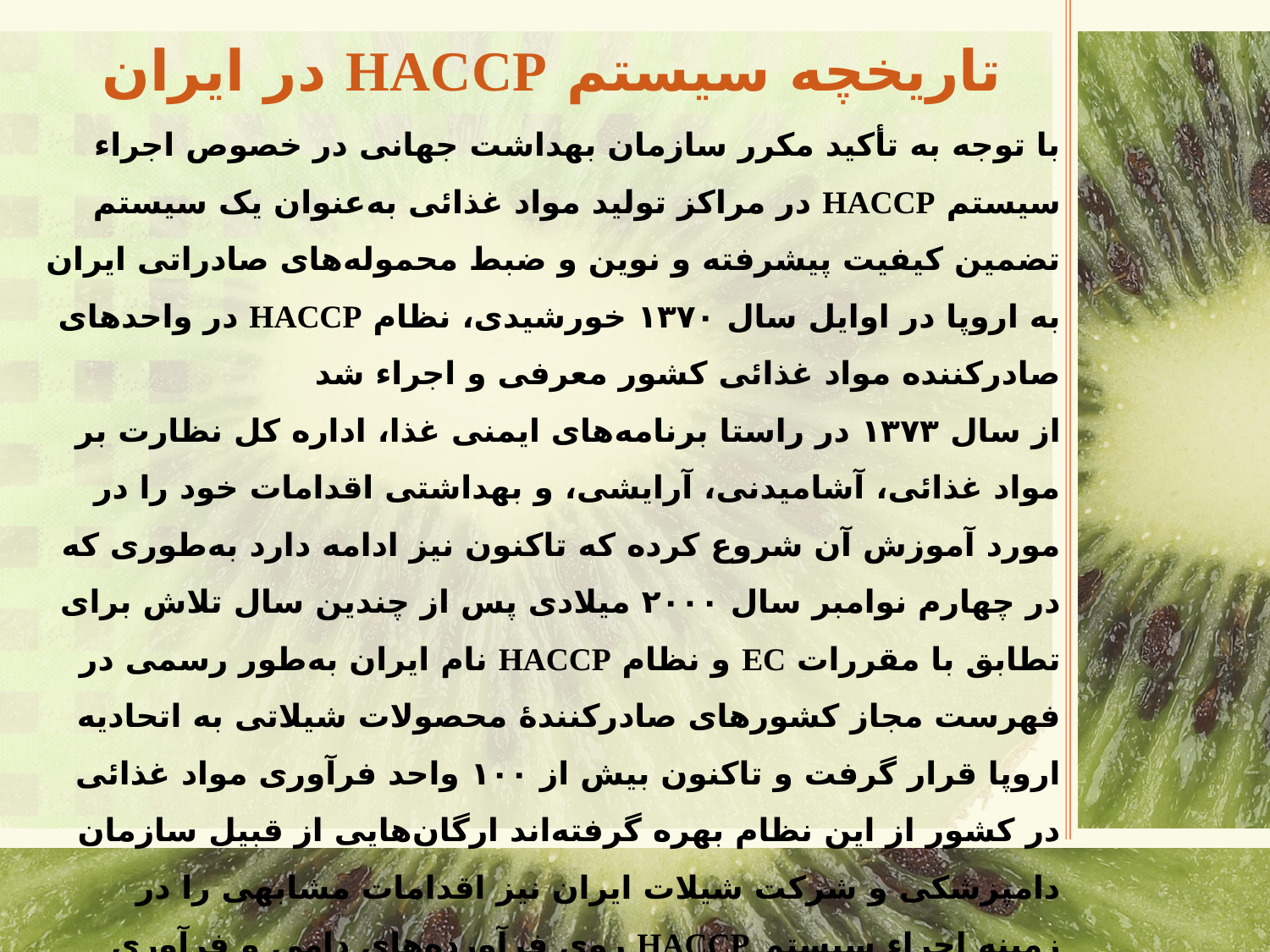

# تاریخچه سیستم HACCP در ایران
با توجه به تأکید مکرر سازمان بهداشت جهانی در خصوص اجراء سیستم HACCP در مراکز تولید مواد غذائی به‌عنوان یک سیستم تضمین کیفیت پیشرفته و نوین و ضبط محموله‌های صادراتی ایران به اروپا در اوایل سال ۱۳۷۰ خورشیدی، نظام HACCP در واحدهای صادرکننده مواد غذائی کشور معرفی و اجراء شد
از سال ۱۳۷۳ در راستا برنامه‌های ایمنی غذا، اداره کل نظارت بر مواد غذائی، آشامیدنی، آرایشی، و بهداشتی اقدامات خود را در مورد آموزش آن شروع کرده که تاکنون نیز ادامه دارد به‌طوری که در چهارم نوامبر سال ۲۰۰۰ میلادی پس از چندین سال تلاش برای تطابق با مقررات EC و نظام HACCP نام ایران به‌طور رسمی در فهرست مجاز کشورهای صادرکنندهٔ محصولات شیلاتی به اتحادیه اروپا قرار گرفت و تاکنون بیش از ۱۰۰ واحد فرآوری مواد غذائی در کشور از این نظام بهره گرفته‌اند ارگان‌هایی از قبیل سازمان دامپزشکی و شرکت شیلات ایران نیز اقدامات مشابهی را در زمینه اجراء سیستم HACCP روی فرآورده‌های دامی و فرآوری آبزیان انجام داده‌اند.